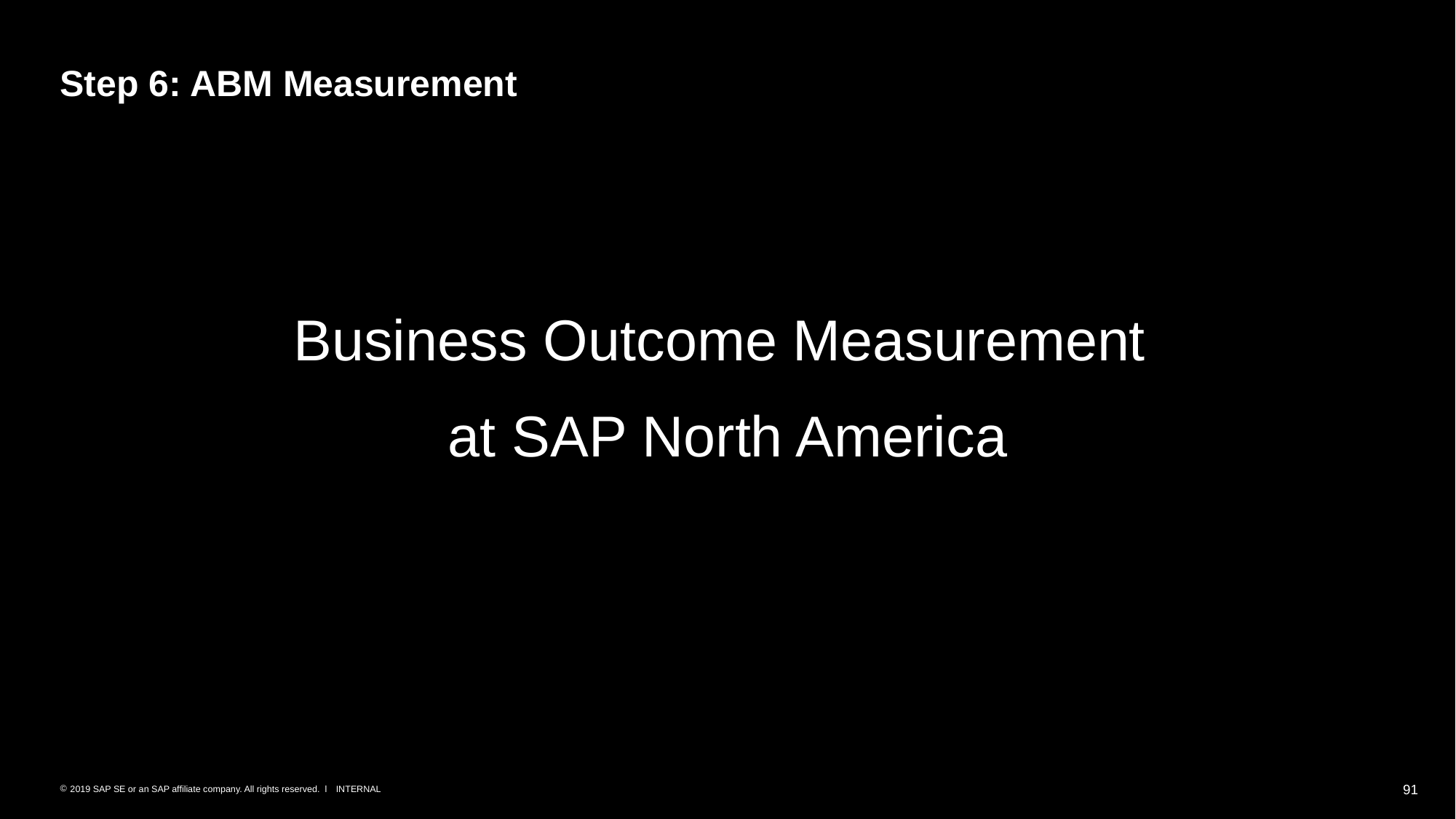

# Step 6: ABM Measurement
Business Outcome Measurement
at SAP North America